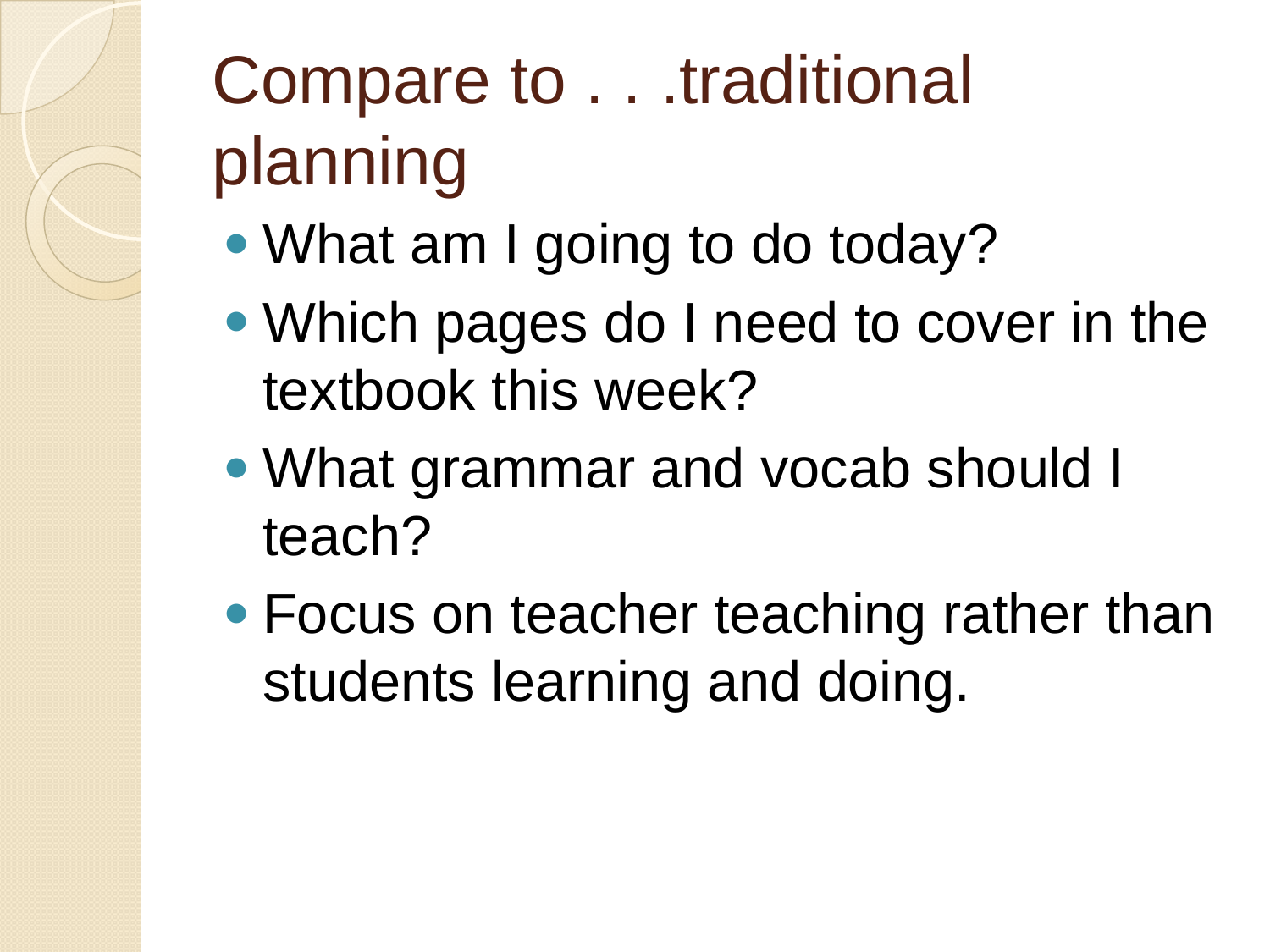

# Compare to . . .traditional planning
What am I going to do today?
Which pages do I need to cover in the textbook this week?
What grammar and vocab should I teach?
Focus on teacher teaching rather than students learning and doing.